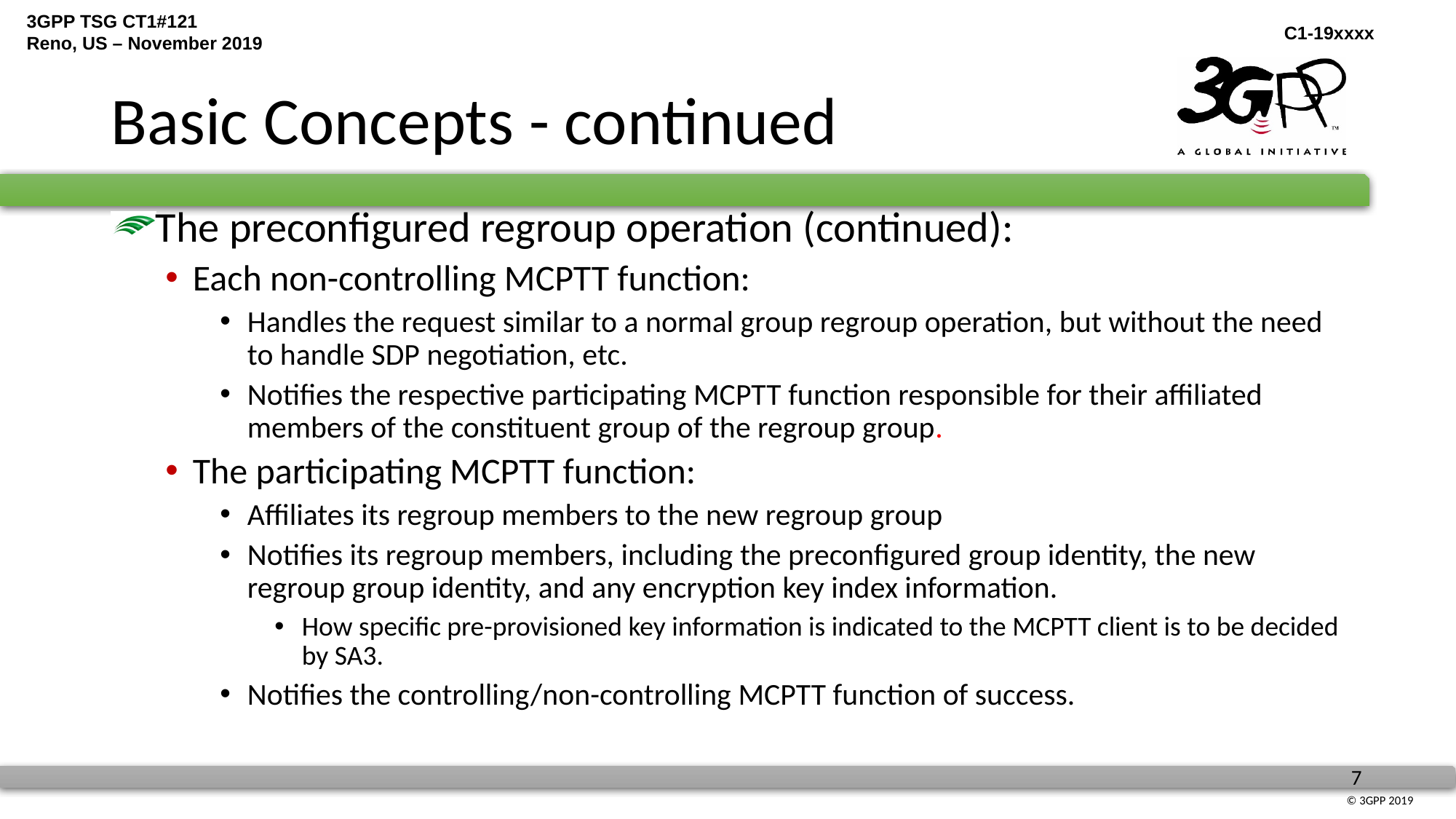

# Basic Concepts - continued
The preconfigured regroup operation (continued):
Each non-controlling MCPTT function:
Handles the request similar to a normal group regroup operation, but without the need to handle SDP negotiation, etc.
Notifies the respective participating MCPTT function responsible for their affiliated members of the constituent group of the regroup group.
The participating MCPTT function:
Affiliates its regroup members to the new regroup group
Notifies its regroup members, including the preconfigured group identity, the new regroup group identity, and any encryption key index information.
How specific pre-provisioned key information is indicated to the MCPTT client is to be decided by SA3.
Notifies the controlling/non-controlling MCPTT function of success.